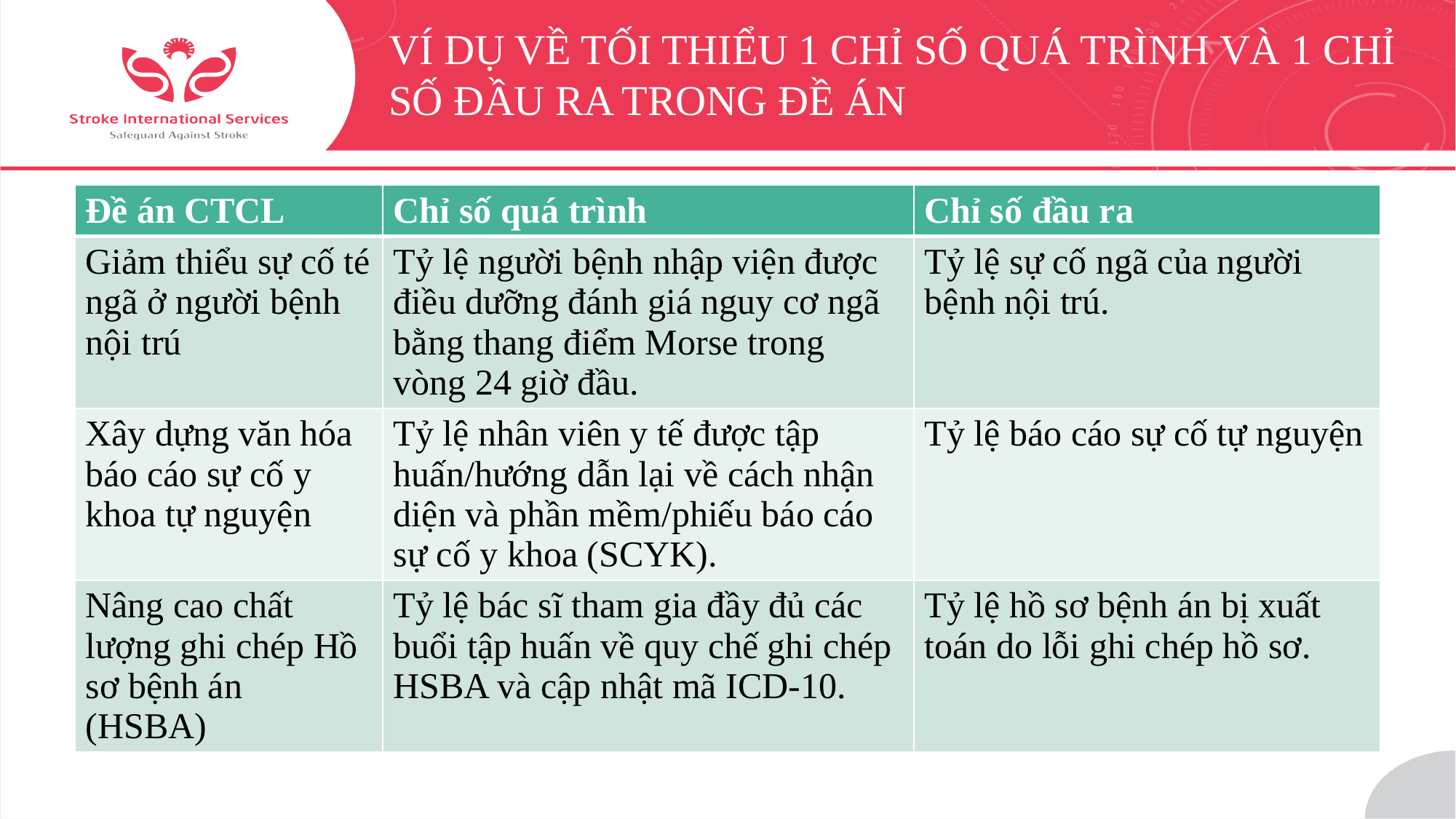

# Ví dụ về tối thiểu 1 chỉ số quá trình và 1 chỉ số đầu ra trong đề án
| Đề án CTCL | Chỉ số quá trình | Chỉ số đầu ra |
| --- | --- | --- |
| Giảm thiểu sự cố té ngã ở người bệnh nội trú | Tỷ lệ người bệnh nhập viện được điều dưỡng đánh giá nguy cơ ngã bằng thang điểm Morse trong vòng 24 giờ đầu. | Tỷ lệ sự cố ngã của người bệnh nội trú. |
| Xây dựng văn hóa báo cáo sự cố y khoa tự nguyện | Tỷ lệ nhân viên y tế được tập huấn/hướng dẫn lại về cách nhận diện và phần mềm/phiếu báo cáo sự cố y khoa (SCYK). | Tỷ lệ báo cáo sự cố tự nguyện |
| Nâng cao chất lượng ghi chép Hồ sơ bệnh án (HSBA) | Tỷ lệ bác sĩ tham gia đầy đủ các buổi tập huấn về quy chế ghi chép HSBA và cập nhật mã ICD-10. | Tỷ lệ hồ sơ bệnh án bị xuất toán do lỗi ghi chép hồ sơ. |
30